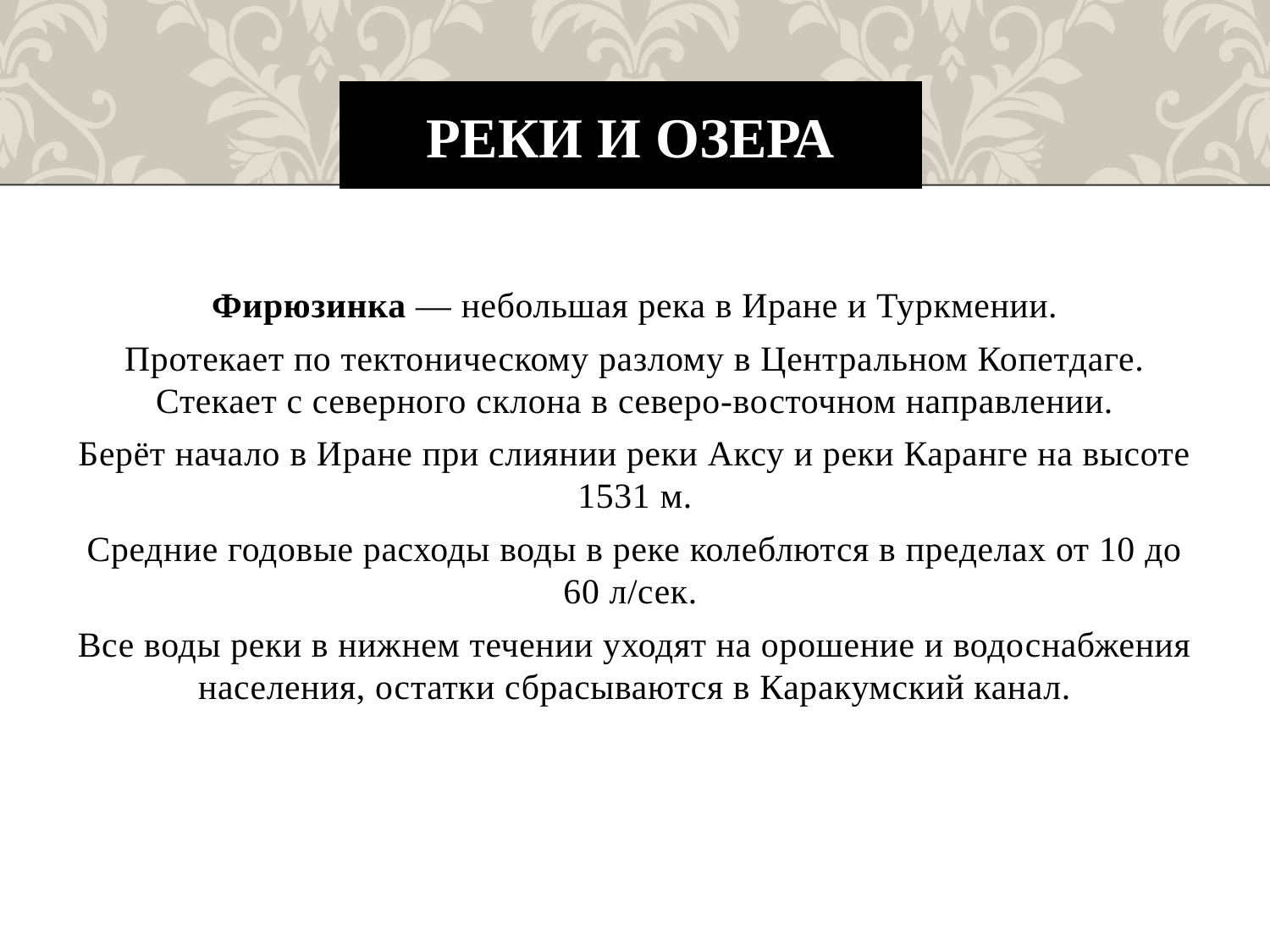

# реки и озера
Фирюзинка — небольшая река в Иране и Туркмении.
Протекает по тектоническому разлому в Центральном Копетдаге. Стекает с северного склона в северо-восточном направлении.
Берёт начало в Иране при слиянии реки Аксу и реки Каранге на высоте 1531 м.
Средние годовые расходы воды в реке колеблются в пределах от 10 до 60 л/сек.
Все воды реки в нижнем течении уходят на орошение и водоснабжения населения, остатки сбрасываются в Каракумский канал.